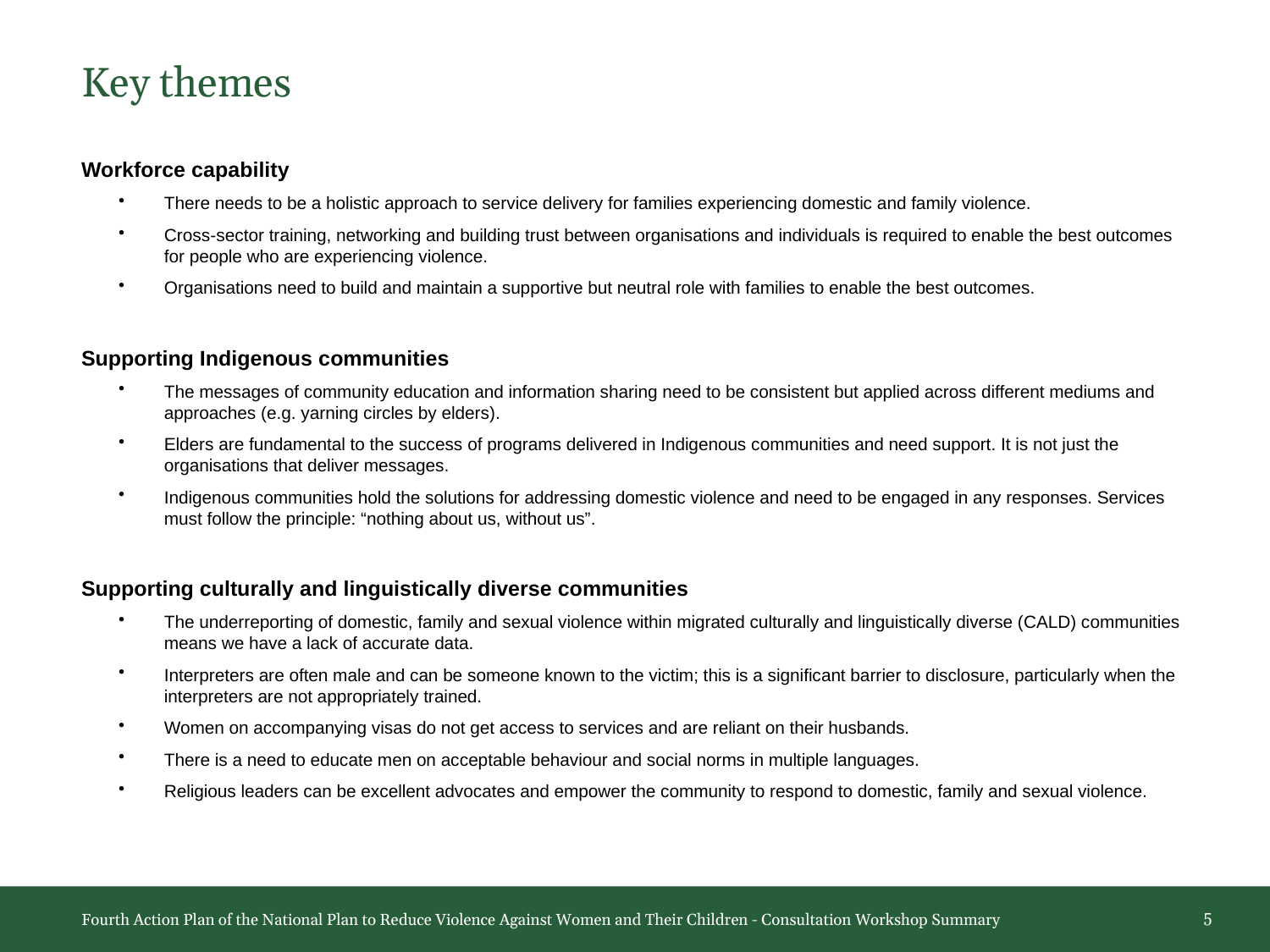

# Key themes
Workforce capability
There needs to be a holistic approach to service delivery for families experiencing domestic and family violence.
Cross-sector training, networking and building trust between organisations and individuals is required to enable the best outcomes for people who are experiencing violence.
Organisations need to build and maintain a supportive but neutral role with families to enable the best outcomes.

Supporting Indigenous communities
The messages of community education and information sharing need to be consistent but applied across different mediums and approaches (e.g. yarning circles by elders).
Elders are fundamental to the success of programs delivered in Indigenous communities and need support. It is not just the organisations that deliver messages.
Indigenous communities hold the solutions for addressing domestic violence and need to be engaged in any responses. Services must follow the principle: “nothing about us, without us”.

Supporting culturally and linguistically diverse communities
The underreporting of domestic, family and sexual violence within migrated culturally and linguistically diverse (CALD) communities means we have a lack of accurate data.
Interpreters are often male and can be someone known to the victim; this is a significant barrier to disclosure, particularly when the interpreters are not appropriately trained.
Women on accompanying visas do not get access to services and are reliant on their husbands.
There is a need to educate men on acceptable behaviour and social norms in multiple languages.
Religious leaders can be excellent advocates and empower the community to respond to domestic, family and sexual violence.
5
Fourth Action Plan of the National Plan to Reduce Violence Against Women and Their Children - Consultation Workshop Summary